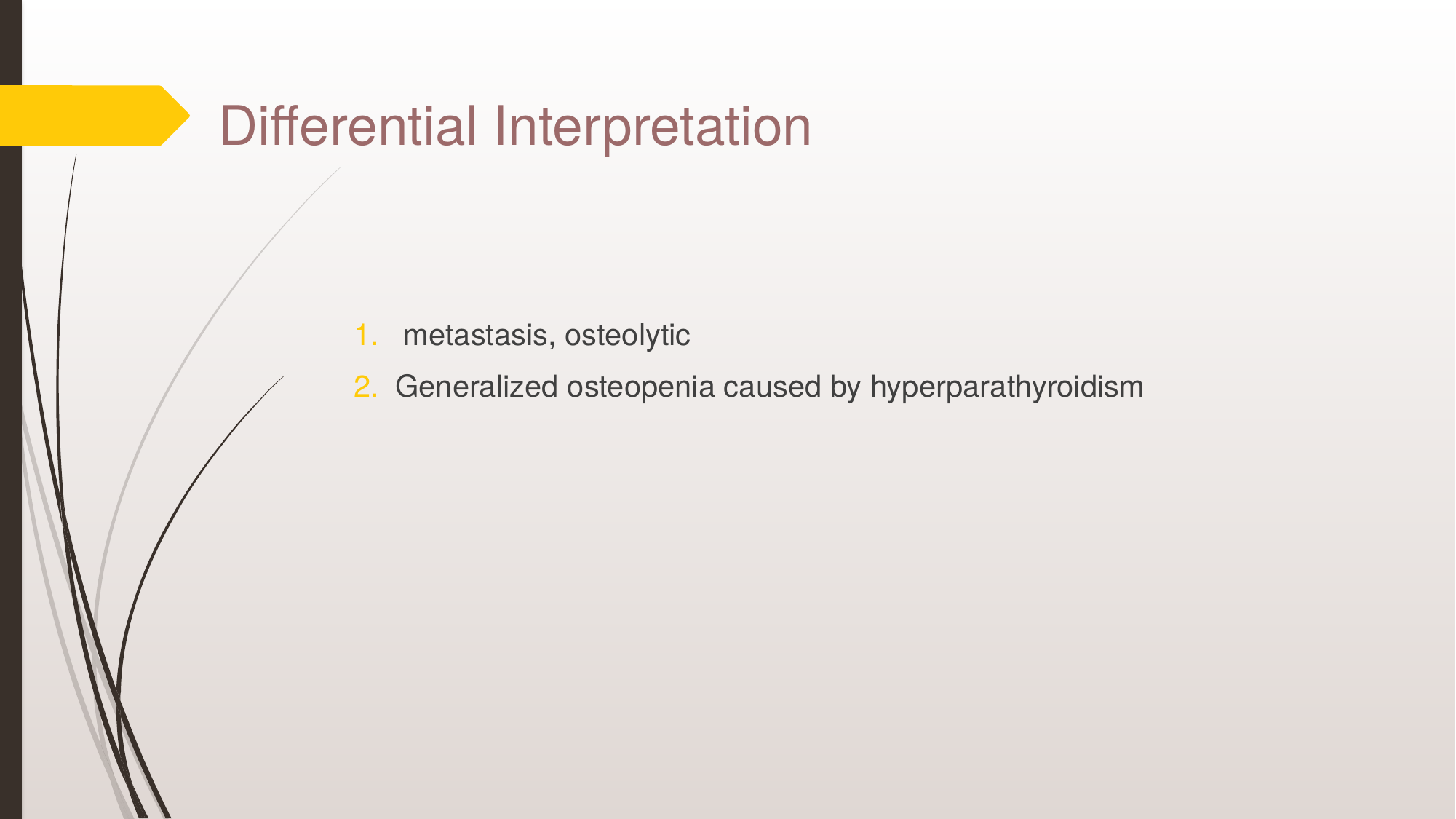

# Differential Interpretation
 metastasis, osteolytic
Generalized osteopenia caused by hyperparathyroidism